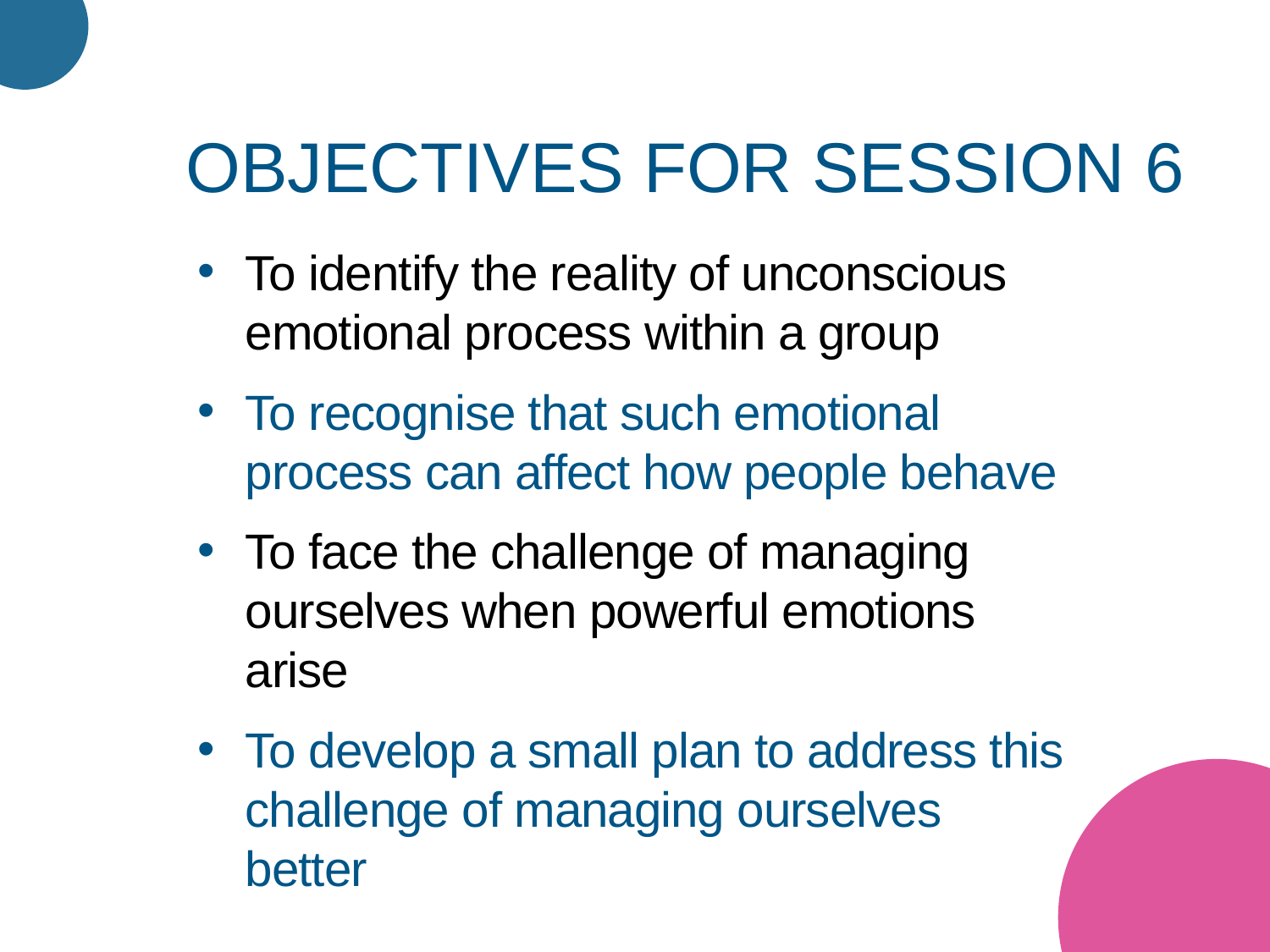

Objectives for session 6
To identify the reality of unconscious emotional process within a group
To recognise that such emotional process can affect how people behave
To face the challenge of managing ourselves when powerful emotions arise
To develop a small plan to address this challenge of managing ourselves better